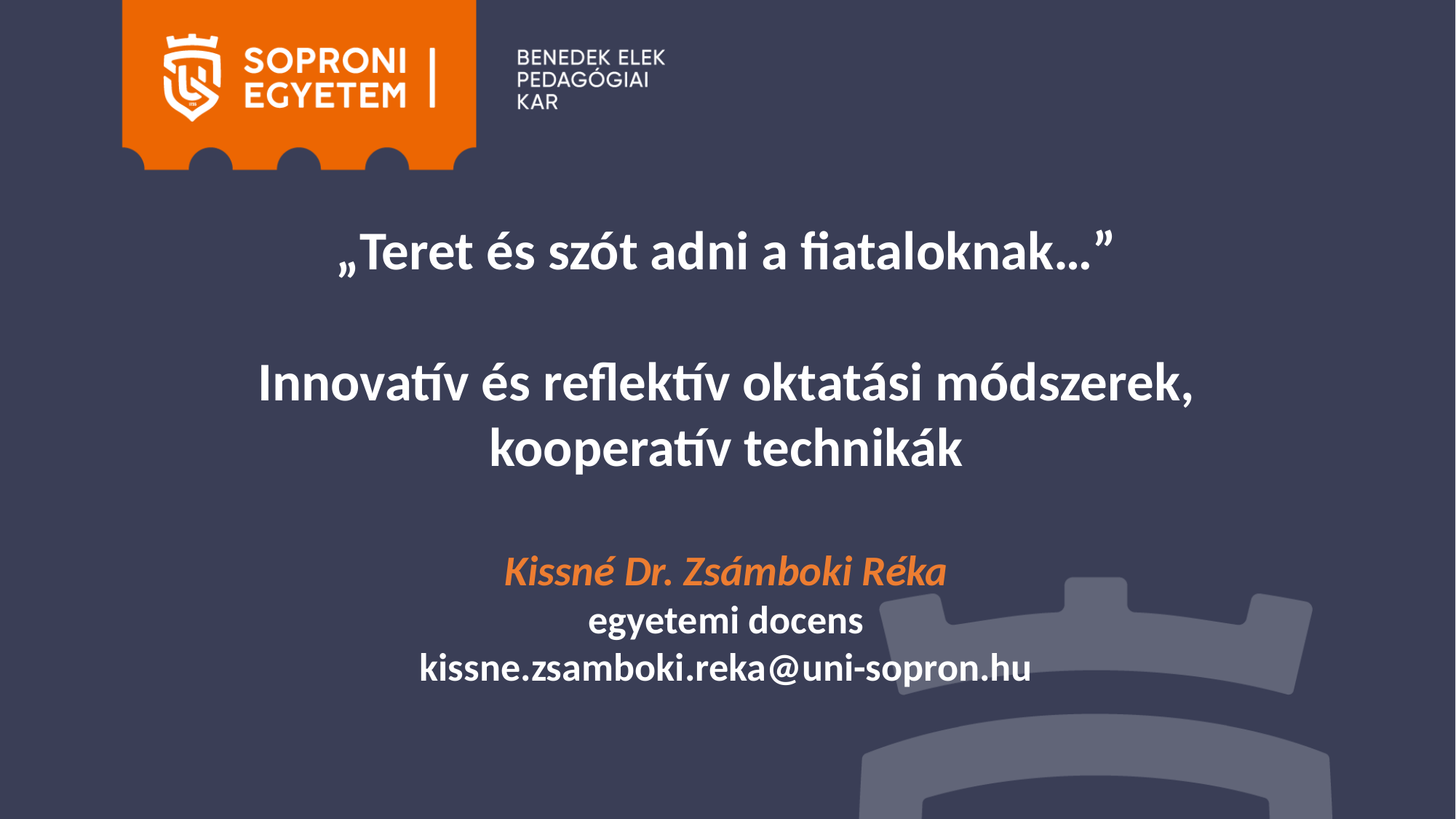

„Teret és szót adni a fiataloknak…”

Innovatív és reflektív oktatási módszerek, kooperatív technikák

Kissné Dr. Zsámboki Réka
egyetemi docens
kissne.zsamboki.reka@uni-sopron.hu